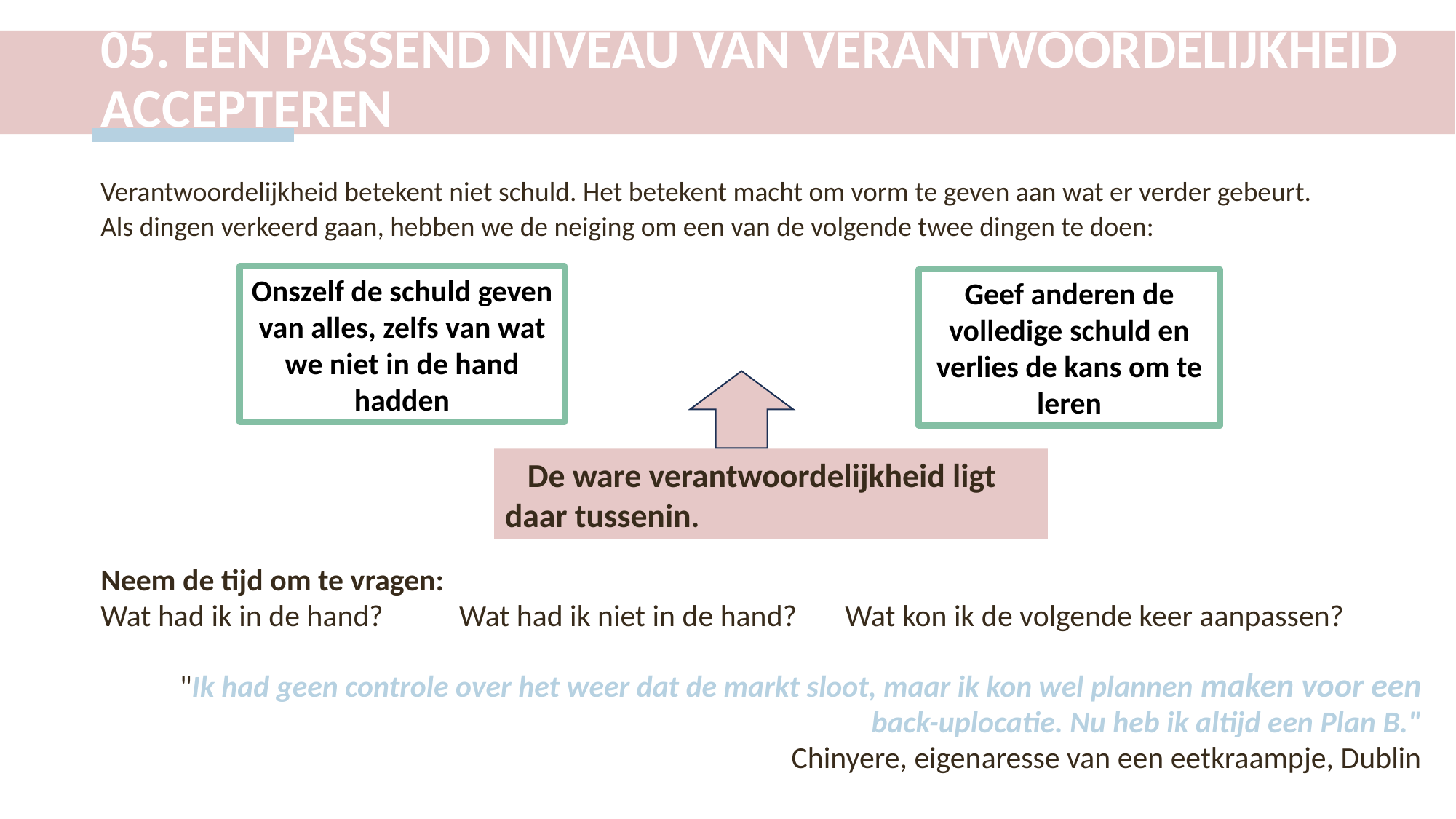

05. EEN PASSEND NIVEAU VAN VERANTWOORDELIJKHEID ACCEPTEREN
Verantwoordelijkheid betekent niet schuld. Het betekent macht om vorm te geven aan wat er verder gebeurt.
Als dingen verkeerd gaan, hebben we de neiging om een van de volgende twee dingen te doen:

Neem de tijd om te vragen:
Wat had ik in de hand?           Wat had ik niet in de hand?       Wat kon ik de volgende keer aanpassen?

 "Ik had geen controle over het weer dat de markt sloot, maar ik kon wel plannen maken voor een
 back-uplocatie. Nu heb ik altijd een Plan B."
Chinyere, eigenaresse van een eetkraampje, Dublin
Onszelf de schuld geven van alles, zelfs van wat we niet in de hand hadden
Geef anderen de volledige schuld en verlies de kans om te leren

   De ware verantwoordelijkheid ligt daar tussenin.